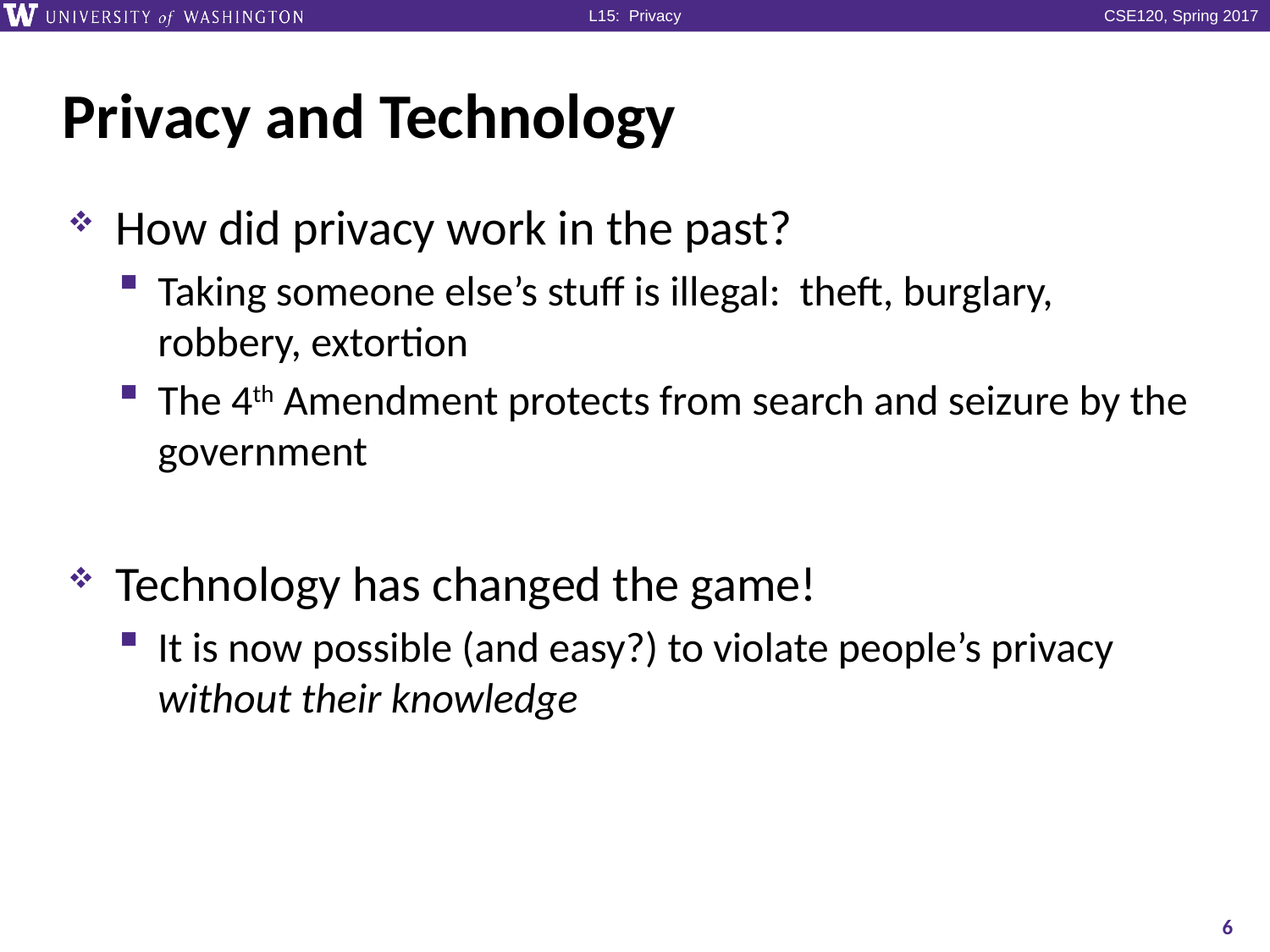

# Privacy and Technology
How did privacy work in the past?
Taking someone else’s stuff is illegal:  theft, burglary, robbery, extortion
The 4th Amendment protects from search and seizure by the government

Technology has changed the game!
It is now possible (and easy?) to violate people’s privacy without their knowledge
6